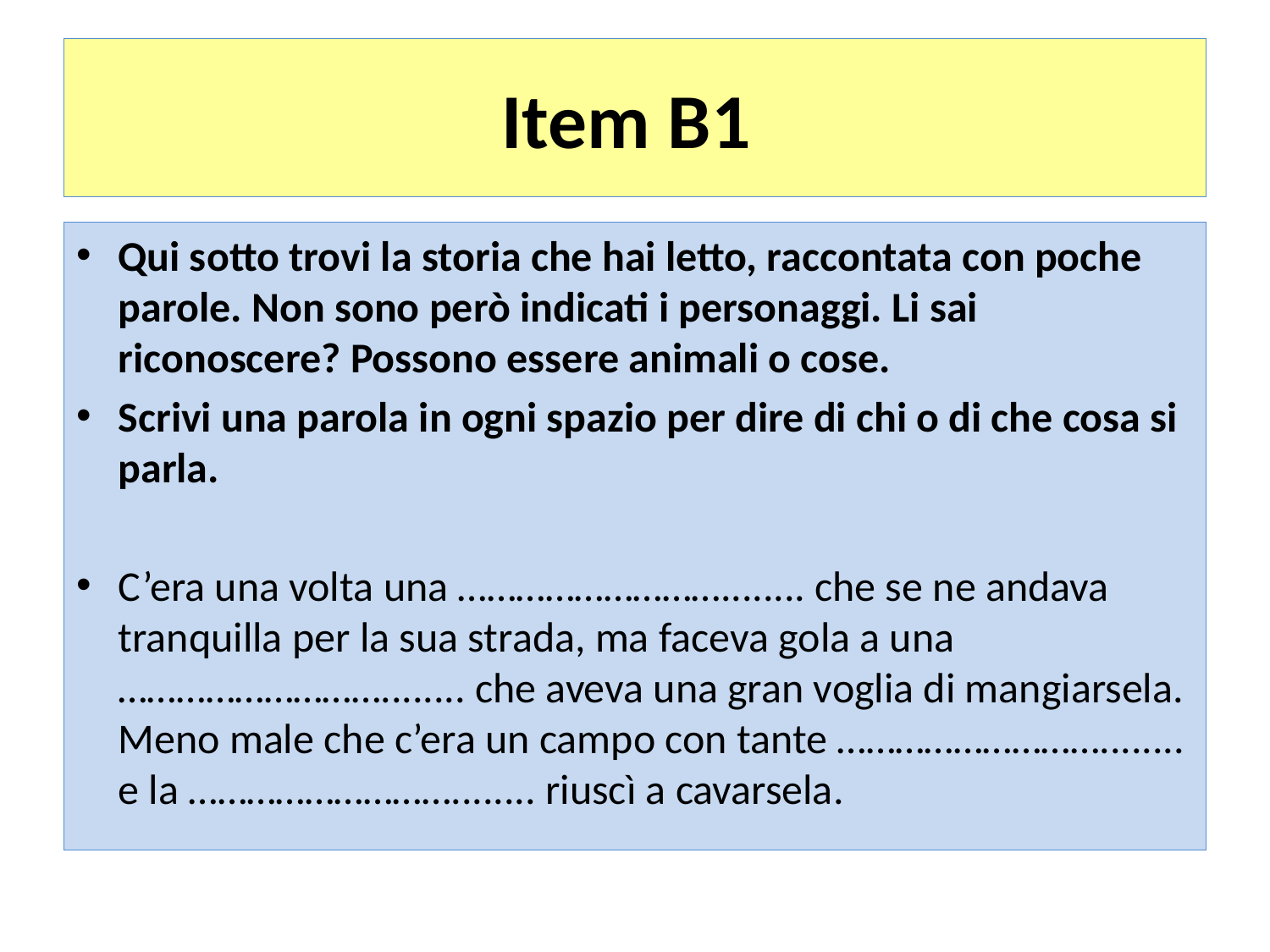

# Item B1
Qui sotto trovi la storia che hai letto, raccontata con poche parole. Non sono però indicati i personaggi. Li sai riconoscere? Possono essere animali o cose.
Scrivi una parola in ogni spazio per dire di chi o di che cosa si parla.

C’era una volta una ………………………........ che se ne andava tranquilla per la sua strada, ma faceva gola a una ………………………........ che aveva una gran voglia di mangiarsela. Meno male che c’era un campo con tante ………………………........ e la ………………………........ riuscì a cavarsela.